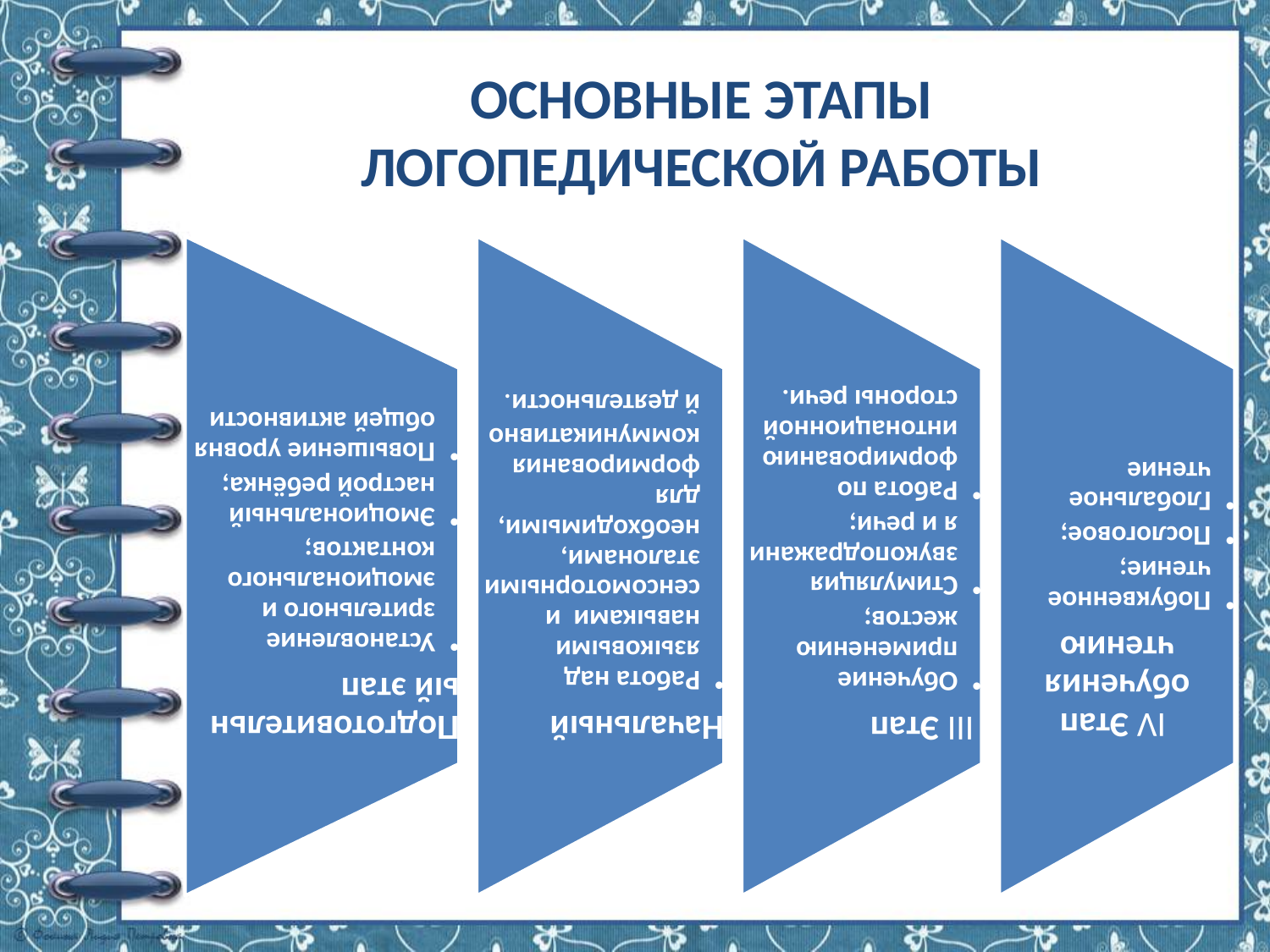

Основные этапы
логопедической работы
Подготовительный этап
Установление зрительного и эмоционального контактов;
Эмоциональный настрой ребёнка;
Повышение уровня общей активности
Начальный
Работа над  языковыми навыками  и сенсомоторными эталонами, необходимыми, для формирования коммуникативной деятельности.
 III Этап
Обучениe применению жестов;
Стимуляция звукоподражания и речи;
Работа по формированию интонационной стороны речи.
 IV Этап обучения чтению
Побуквенное чтение;
Послоговое;
Глобальное чтение